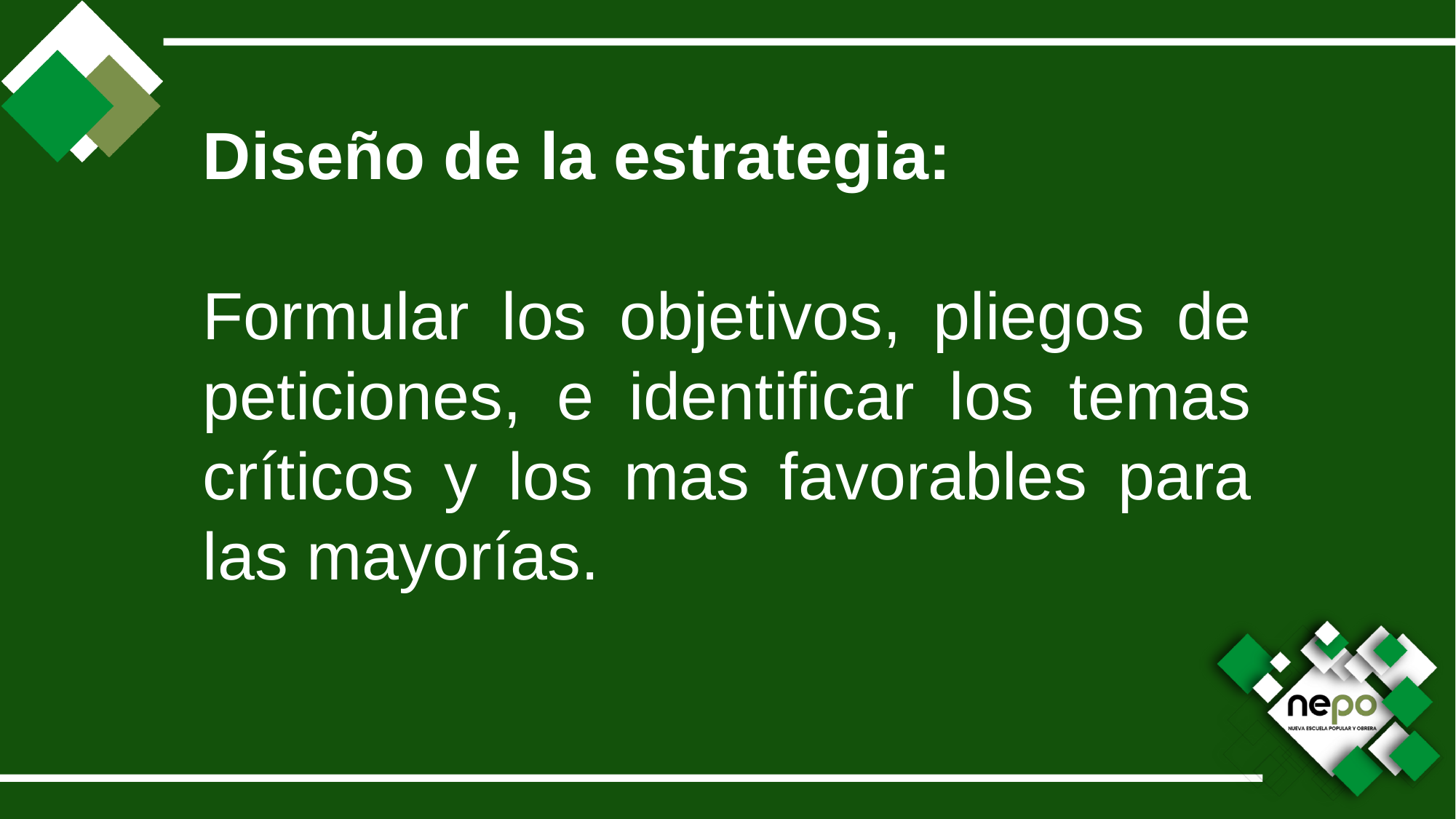

Diseño de la estrategia:

Formular los objetivos, pliegos de peticiones, e identificar los temas críticos y los mas favorables para las mayorías.